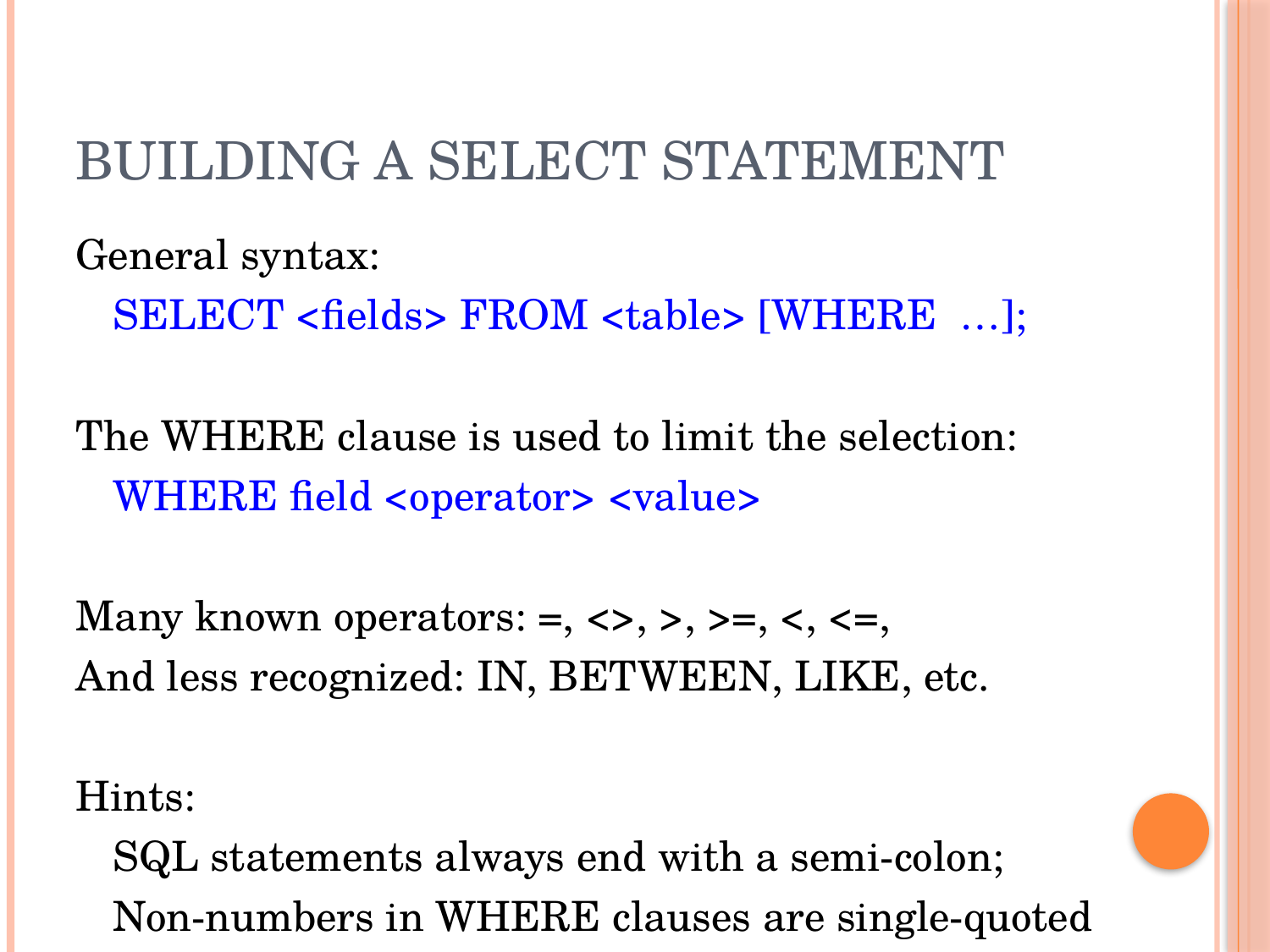

# Building a SELECT statement
General syntax:
	SELECT <fields> FROM <table> [WHERE  …];

The WHERE clause is used to limit the selection:
	WHERE field <operator> <value>

Many known operators: =, <>, >, >=, <, <=,
And less recognized: IN, BETWEEN, LIKE, etc.

Hints:
	SQL statements always end with a semi-colon;
	Non-numbers in WHERE clauses are single-quoted